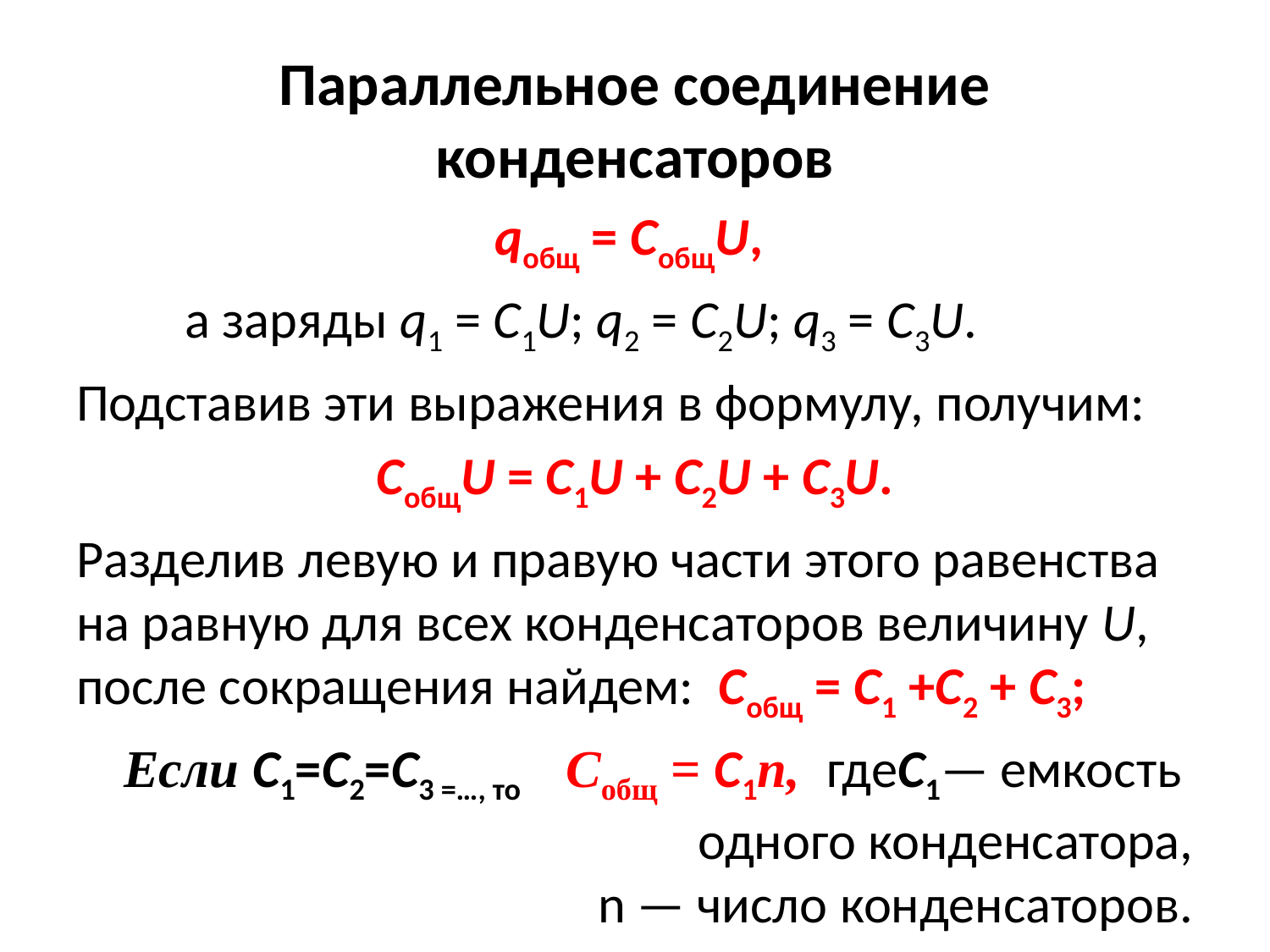

# Параллельное соединение конденсаторов
qобщ = CобщU,
         а заряды q1 = С1U; q2 = С2U; q3 = С3U.
Подставив эти выражения в формулу, получим:
СобщU = С1U + С2U + С3U.
Разделив левую и правую части этого равенства на равную для всех конденсаторов величину U, после сокращения найдем:  Собщ = С1 +С2 + С3;
 Если С1=С2=С3 =…, то    Собщ = С1n,  гдеС1— емкость  одного конденсатора,
n — число конденсаторов.